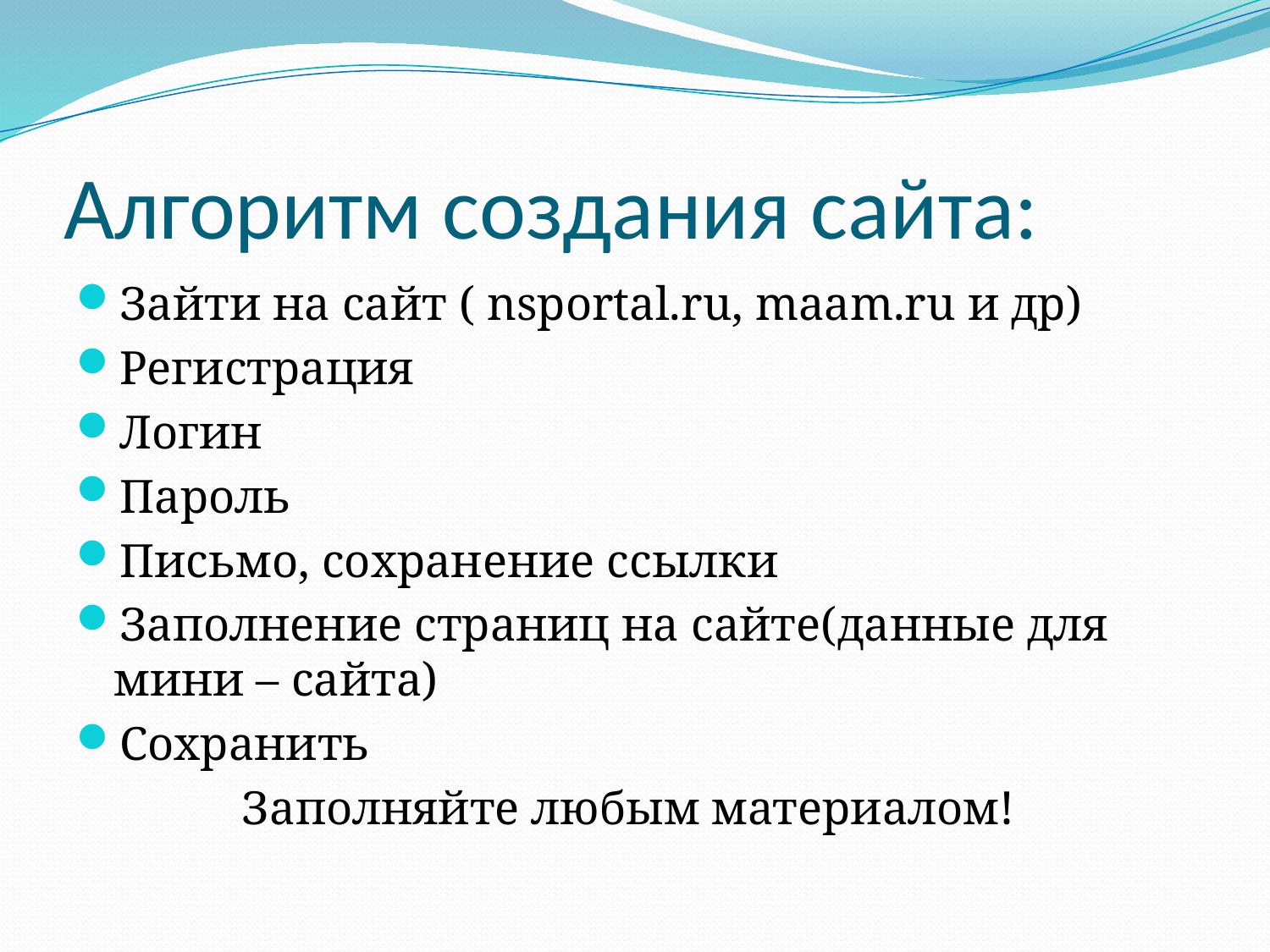

# Алгоритм создания сайта:
Зайти на сайт ( nsportal.ru, maam.ru и др)
Регистрация
Логин
Пароль
Письмо, сохранение ссылки
Заполнение страниц на сайте(данные для мини – сайта)
Сохранить
              Заполняйте любым материалом!